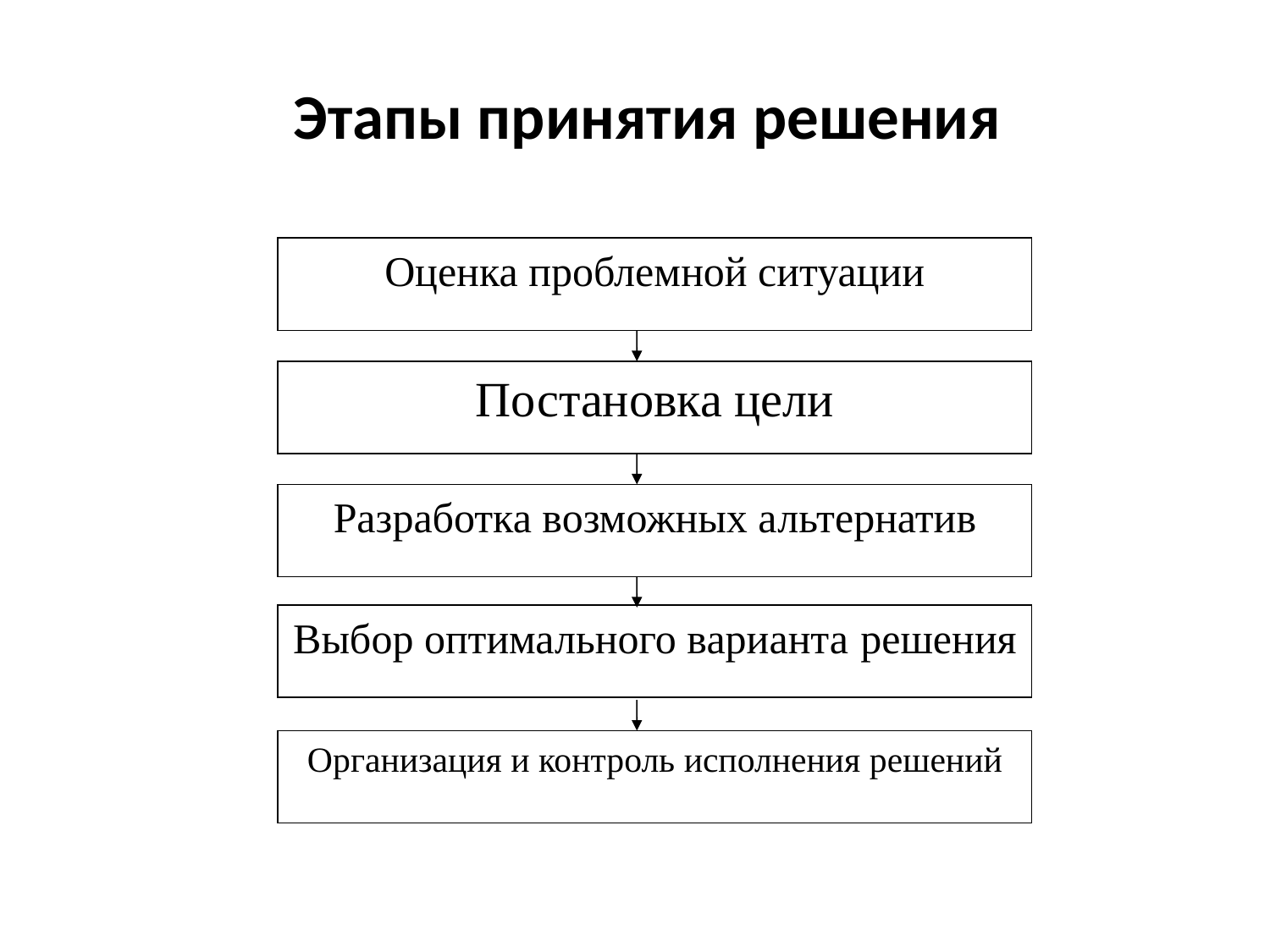

Этапы принятия решения
Оценка проблемной ситуации

Постановка цели

Разработка возможных альтернатив

Выбор оптимального варианта решения

Организация и контроль исполнения решений